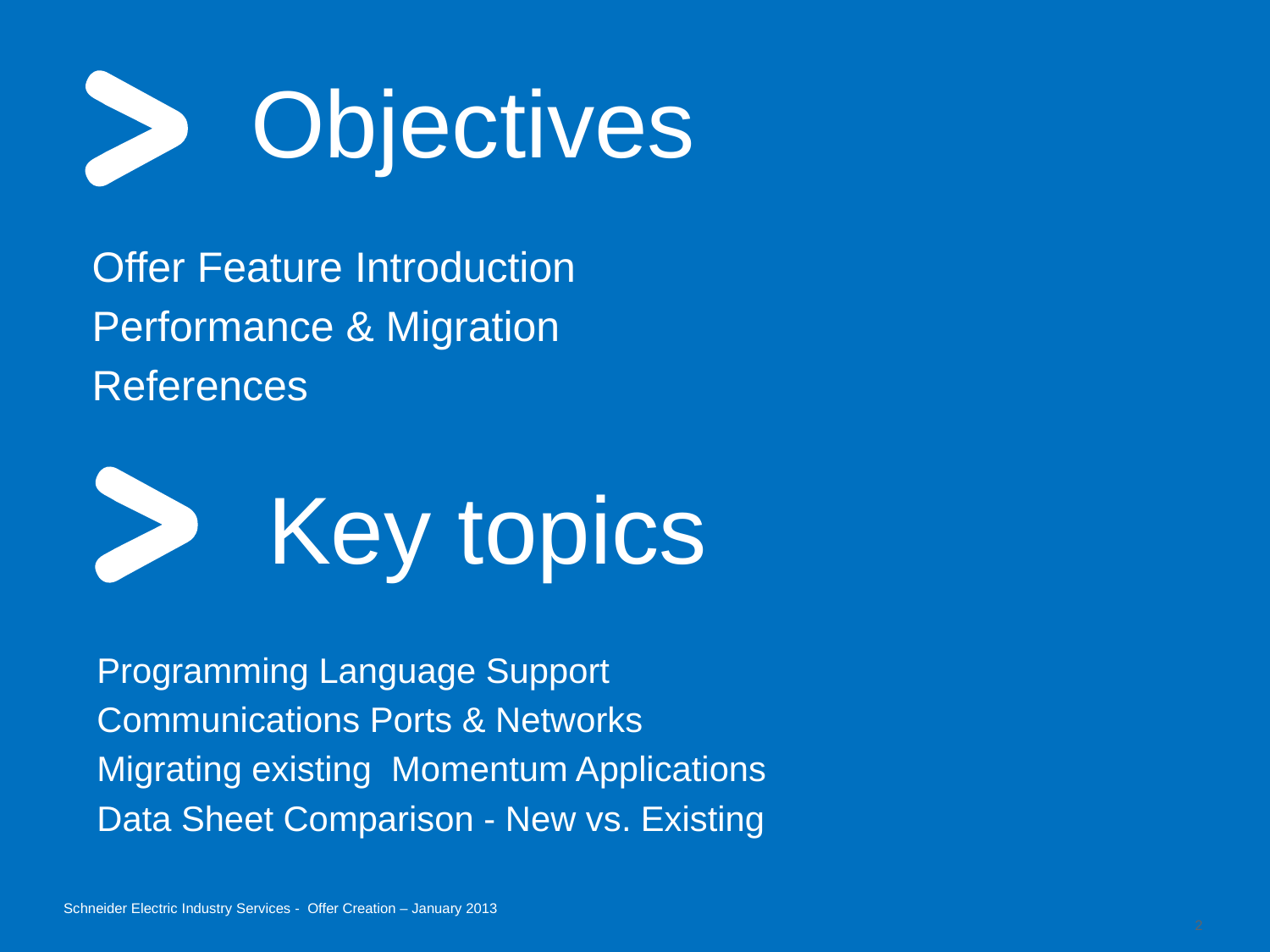

Objectives

Offer Feature Introduction
Performance & Migration
References

Key topics
Programming Language Support
Communications Ports & Networks
Migrating existing  Momentum Applications
Data Sheet Comparison - New vs. Existing